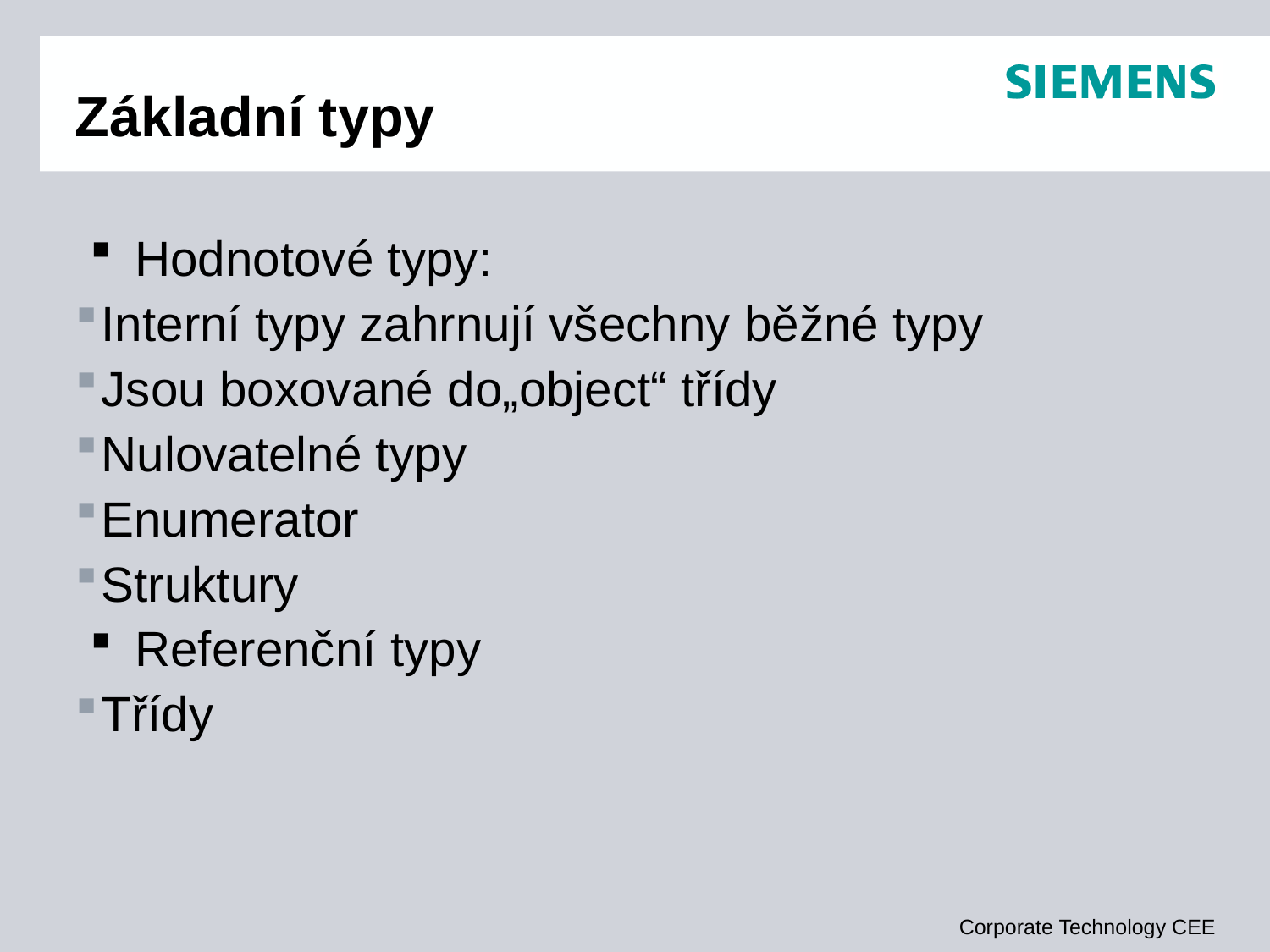

# Základní typy
Hodnotové typy:
Interní typy zahrnují všechny běžné typy
Jsou boxované do„object“ třídy
Nulovatelné typy
Enumerator
Struktury
Referenční typy
Třídy